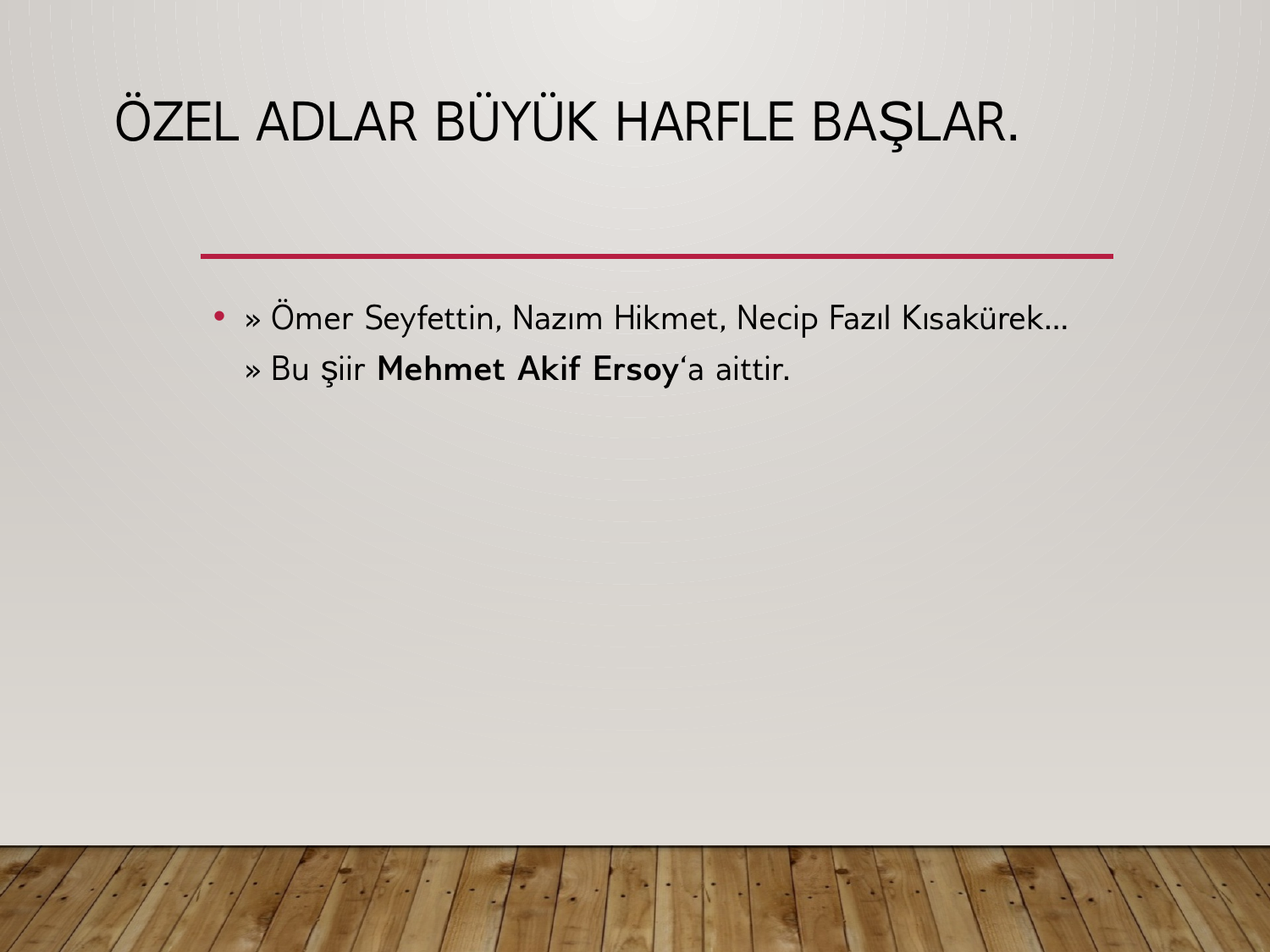

# Özel adlar büyük harfle başlar.
» Ömer Seyfettin, Nazım Hikmet, Necip Fazıl Kısakürek…
» Bu şiir Mehmet Akif Ersoy‘a aittir.